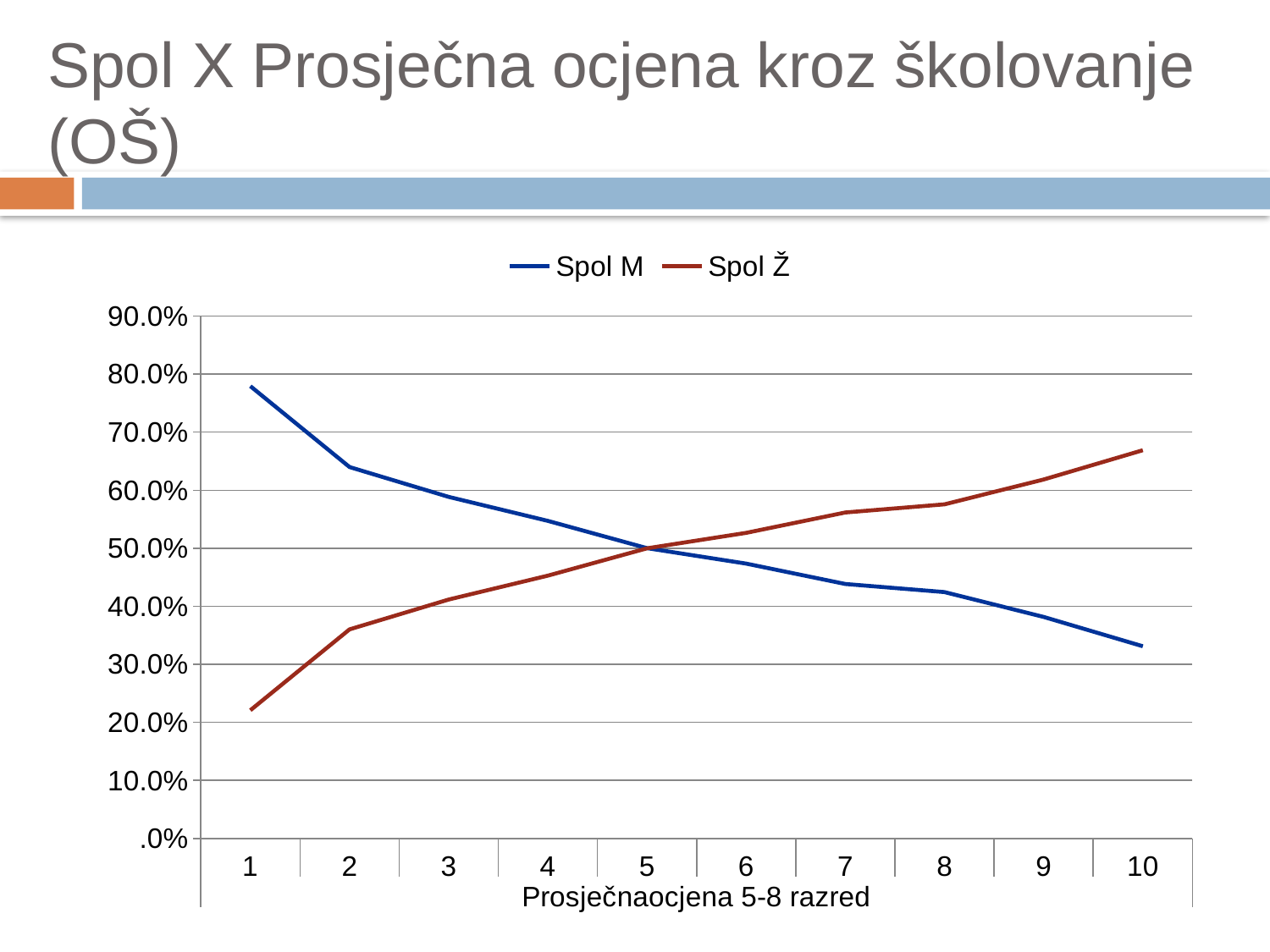

# Spol X Prosječna ocjena kroz školovanje (OŠ)

### Chart

| Category | Spol M | Spol Ž |
|---|---|---|
| 1 | 0.7791927476796892 | 0.22080725232031082 |
| 2 | 0.6398104265402843 | 0.36018957345971564 |
| 3 | 0.5884346058278744 | 0.41156539417212556 |
| 4 | 0.5471779405428695 | 0.4528220594571305 |
| 5 | 0.5001052410018944 | 0.49989475899810565 |
| 6 | 0.47350771294433264 | 0.5264922870556673 |
| 7 | 0.43837654058648534 | 0.5616234594135147 |
| 8 | 0.4244043642841238 | 0.5755956357158761 |
| 9 | 0.3816283924843424 | 0.6183716075156576 |
| 10 | 0.33111554668440896 | 0.668884453315591 |